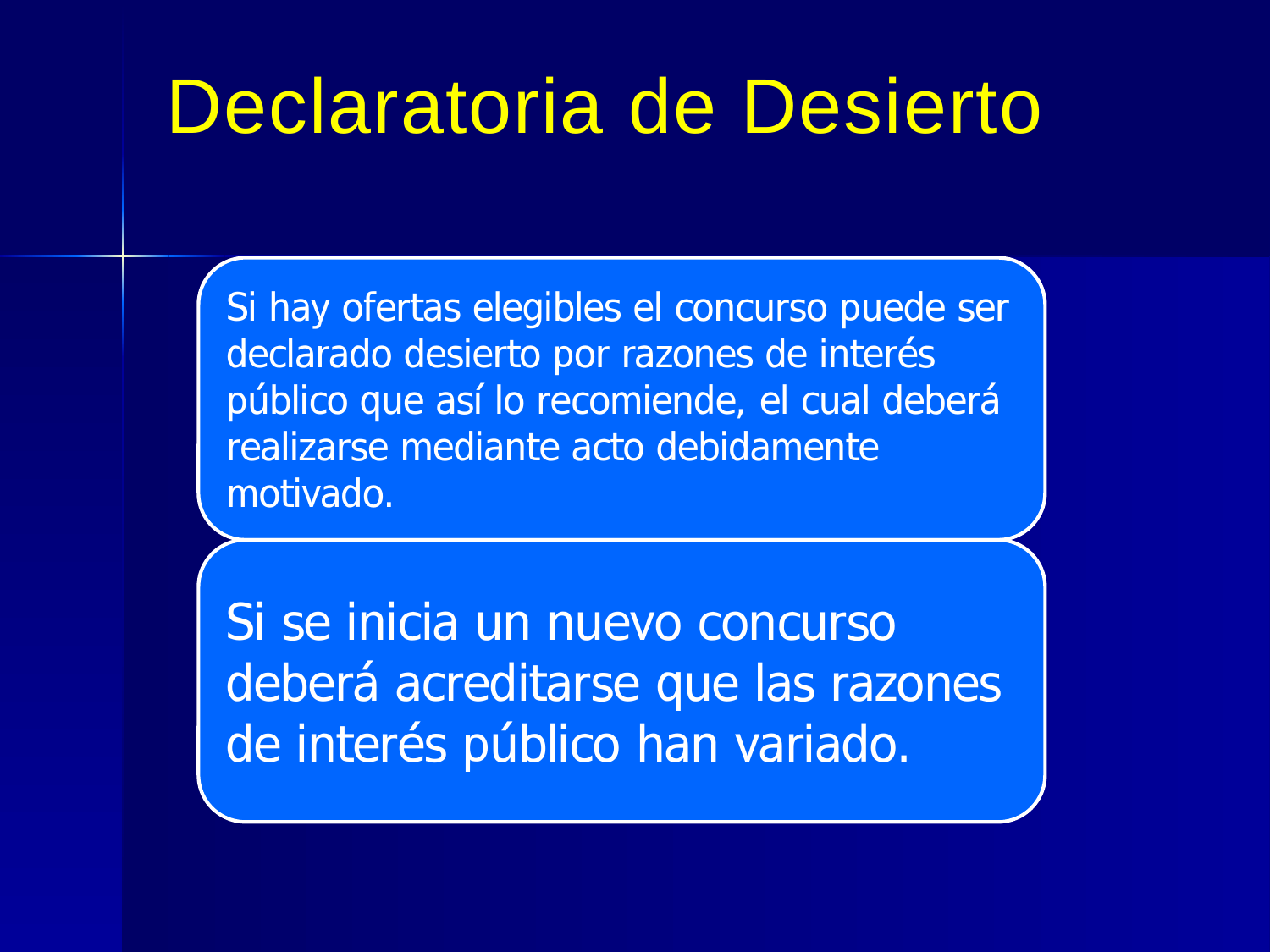

Declaratoria de Desierto
Si hay ofertas elegibles el concurso puede ser declarado desierto por razones de interés público que así lo recomiende, el cual deberá realizarse mediante acto debidamente motivado.
Si se inicia un nuevo concurso deberá acreditarse que las razones de interés público han variado.